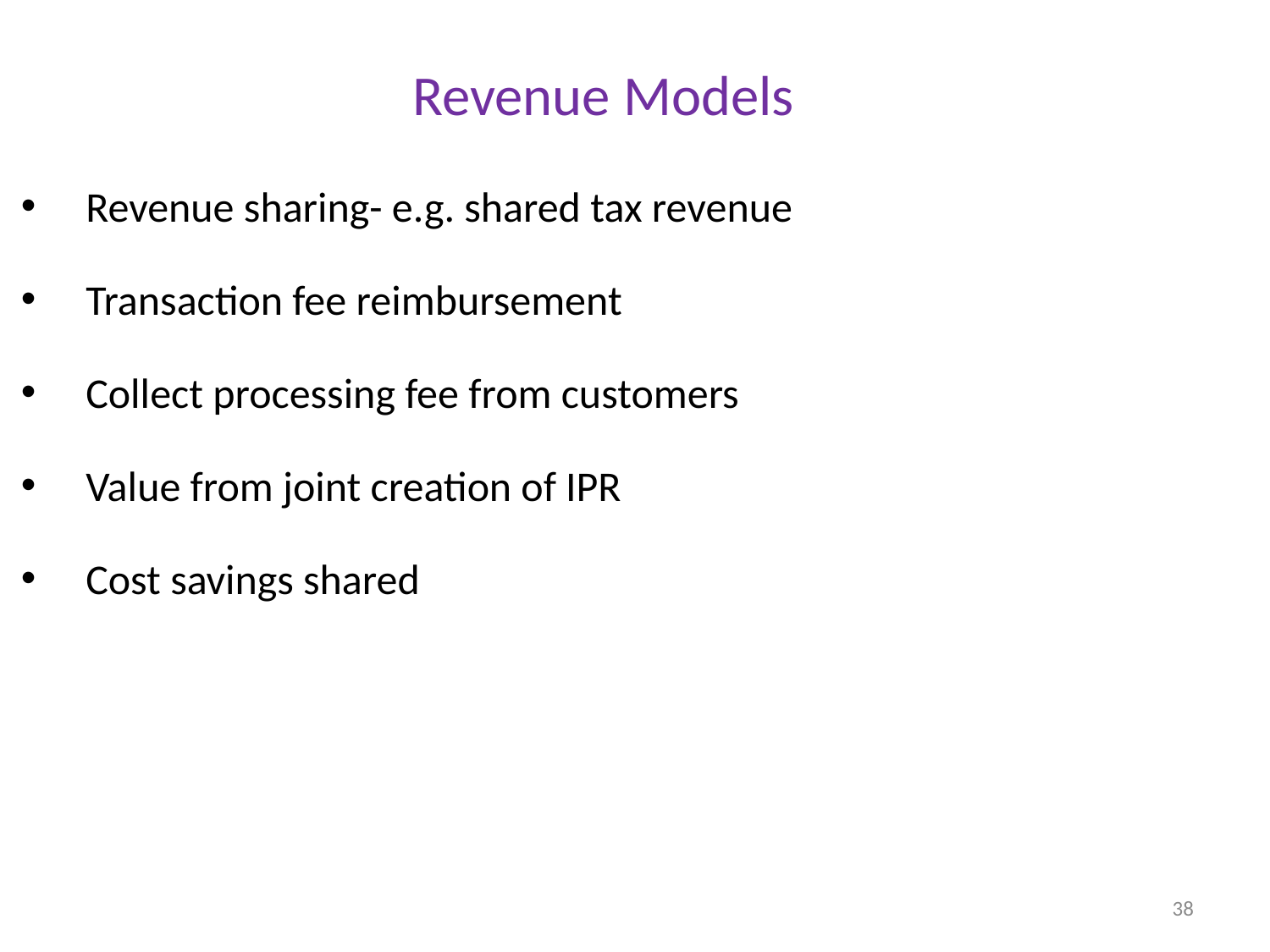

# Revenue Models
Revenue sharing- e.g. shared tax revenue
Transaction fee reimbursement
Collect processing fee from customers
Value from joint creation of IPR
Cost savings shared
38